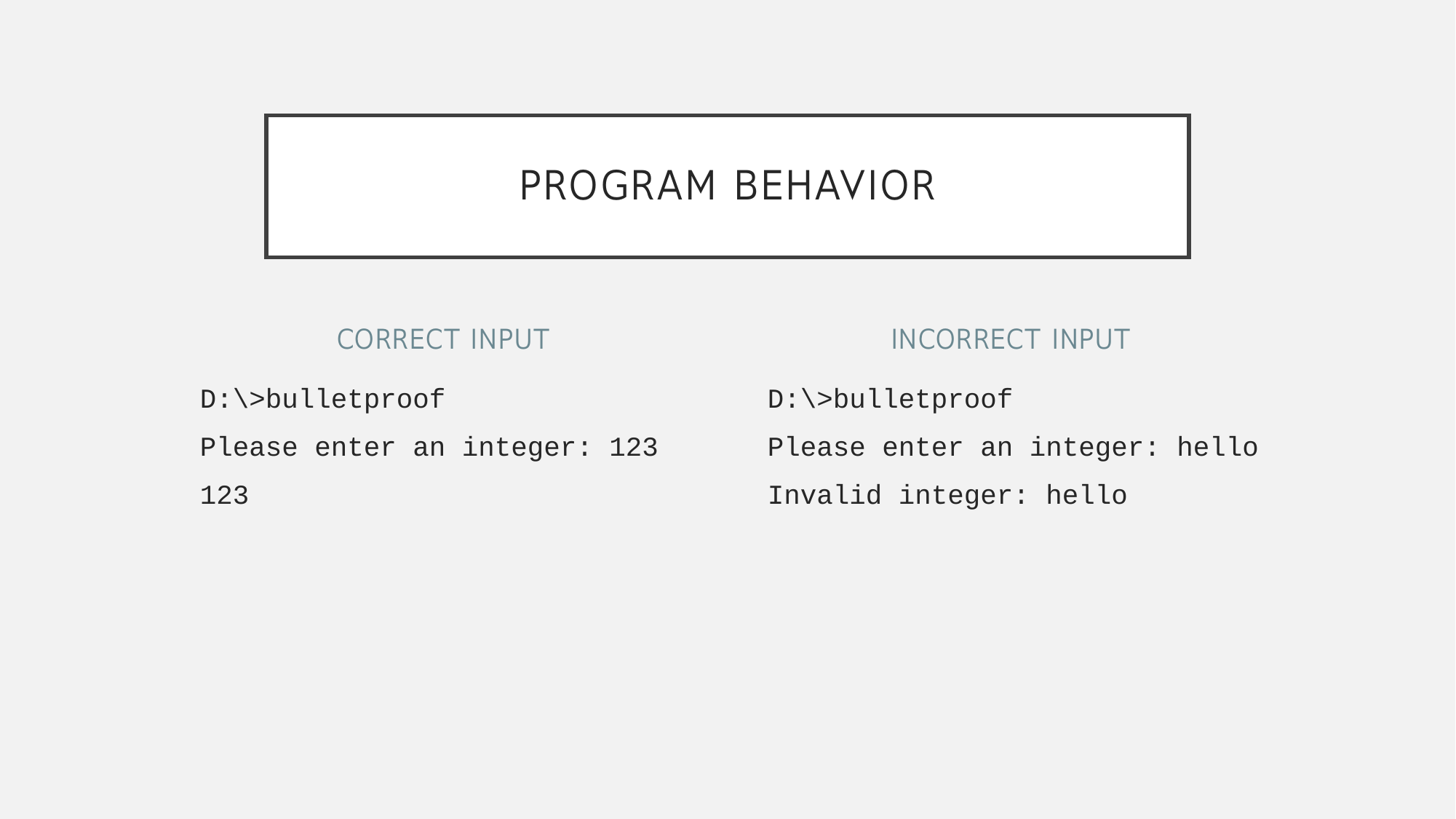

# Program Behavior
Correct Input
Incorrect Input
D:\>bulletproof
Please enter an integer: 123
123
D:\>bulletproof
Please enter an integer: hello
Invalid integer: hello